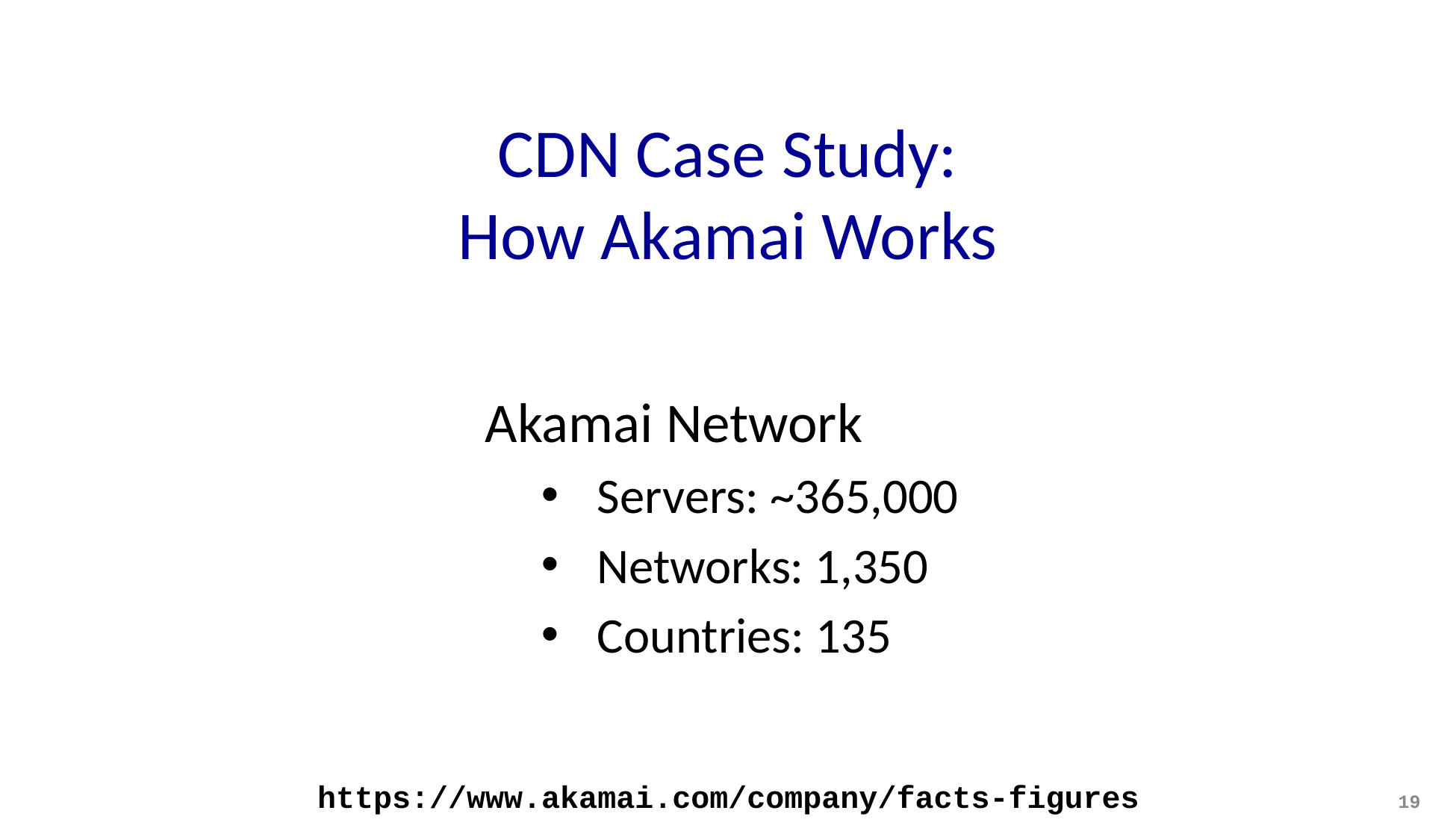

# CDN Case Study: How Akamai Works
Akamai Network
Servers: ~365,000
Networks: 1,350
Countries: 135
https://www.akamai.com/company/facts-figures
19